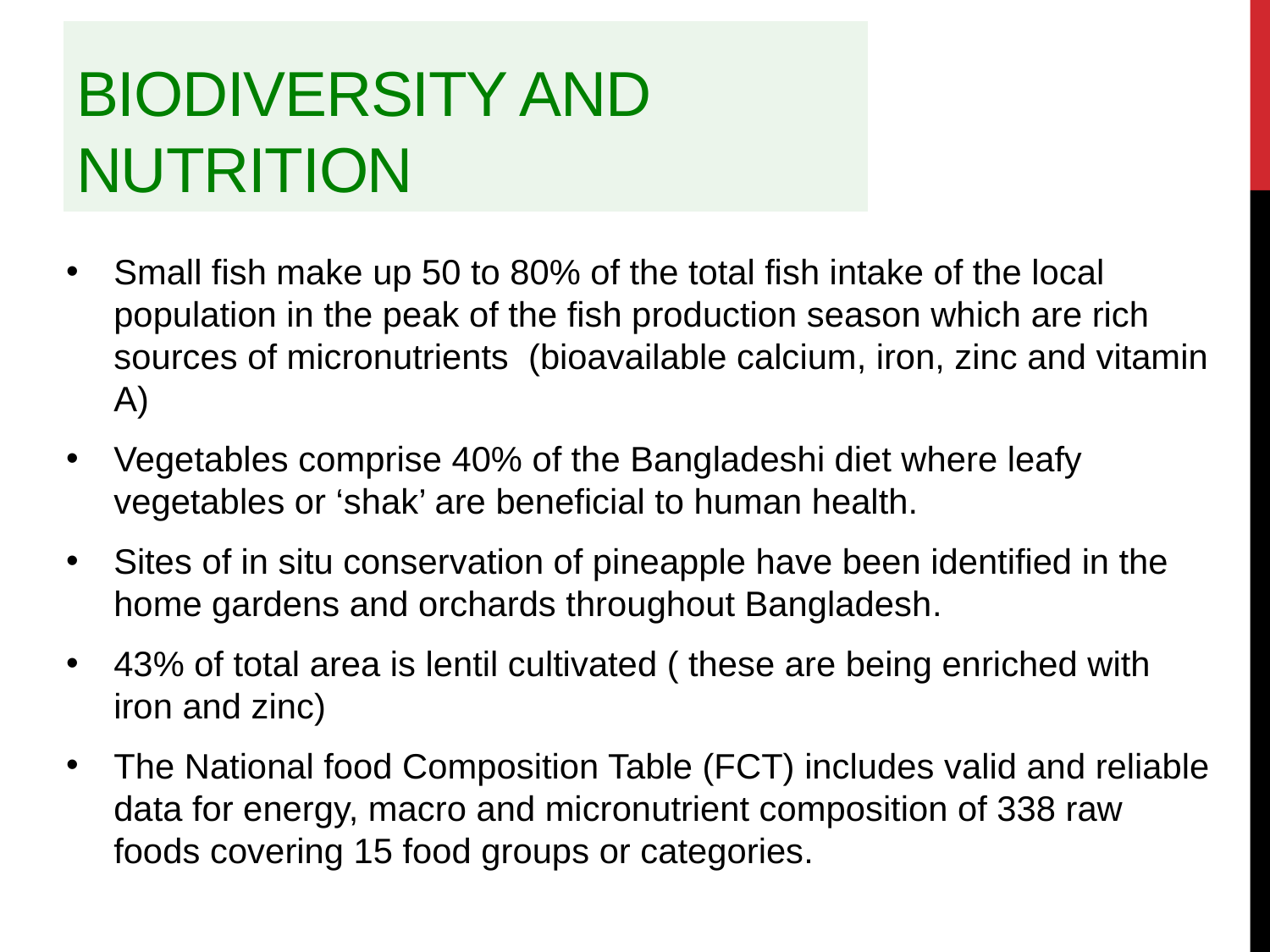

# Biodiversity AND Nutrition
Small fish make up 50 to 80% of the total fish intake of the local population in the peak of the fish production season which are rich sources of micronutrients  (bioavailable calcium, iron, zinc and vitamin A)
Vegetables comprise 40% of the Bangladeshi diet where leafy vegetables or ‘shak’ are beneficial to human health.
Sites of in situ conservation of pineapple have been identified in the home gardens and orchards throughout Bangladesh.
43% of total area is lentil cultivated ( these are being enriched with iron and zinc)
The National food Composition Table (FCT) includes valid and reliable data for energy, macro and micronutrient composition of 338 raw foods covering 15 food groups or categories.